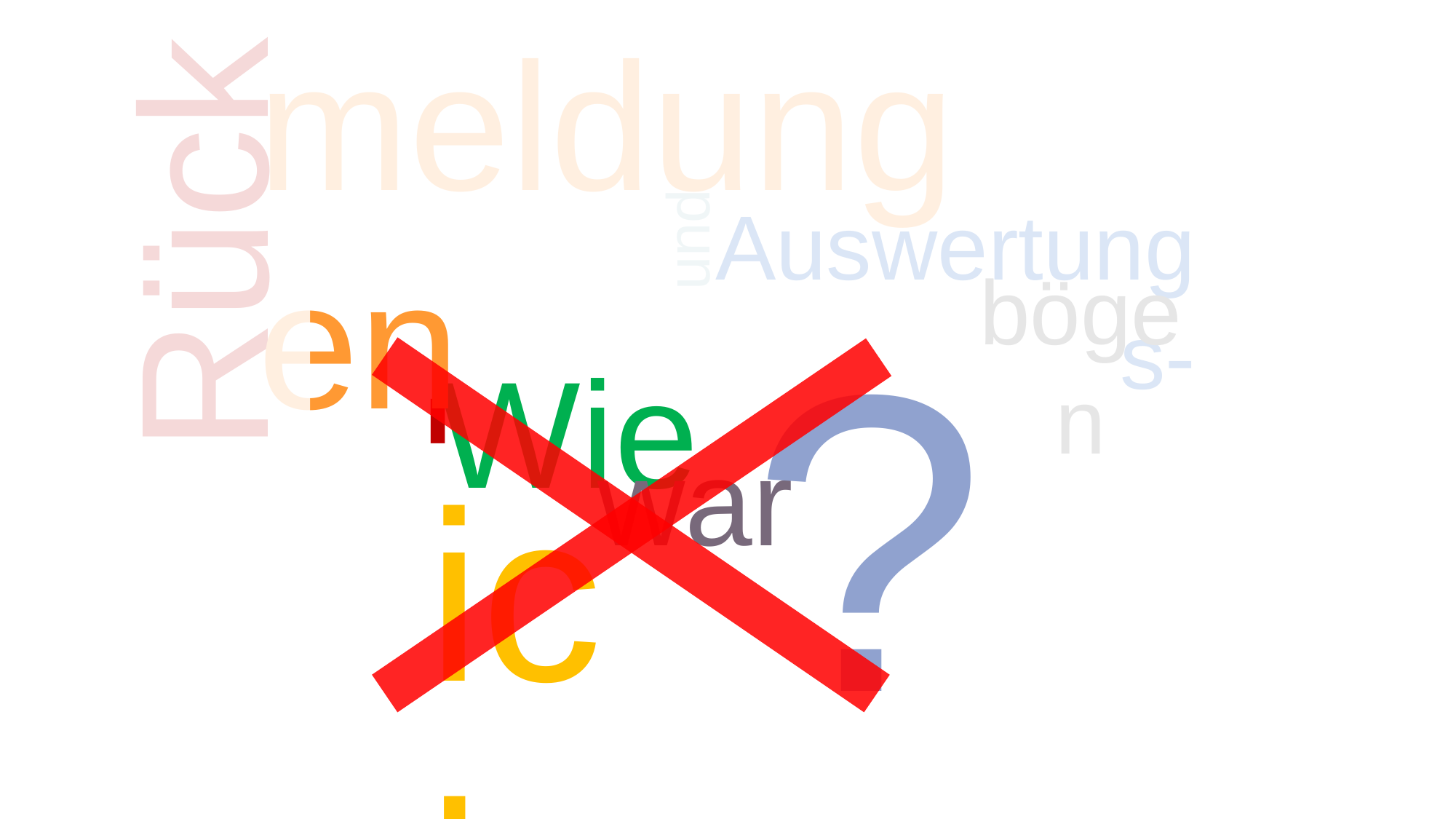

meldungen
Rück-
Auswertungs-
und
bögen
?
Wie
war
ich